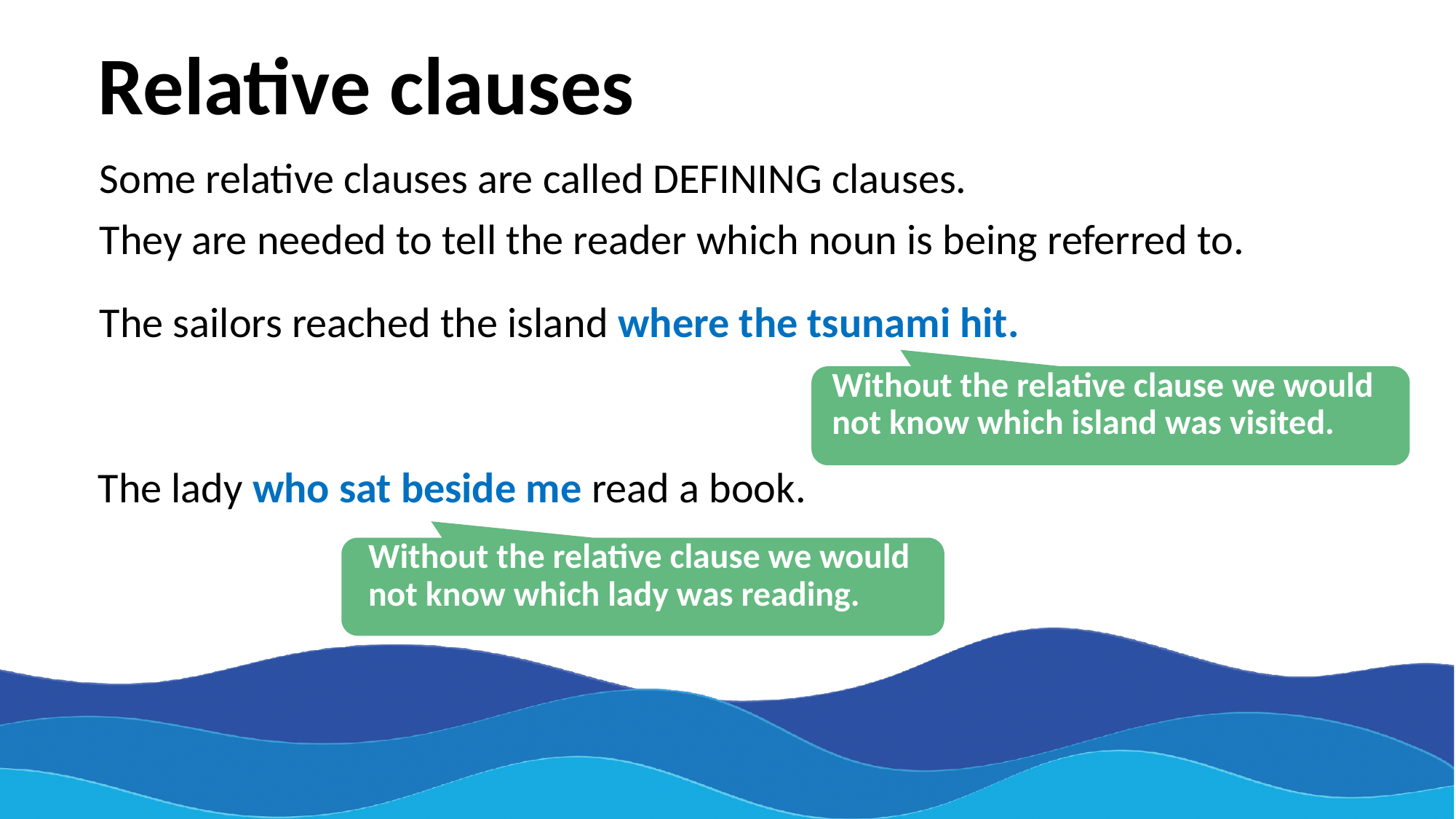

Relative clauses
Some relative clauses are called DEFINING clauses.
They are needed to tell the reader which noun is being referred to.

The sailors reached the island where the tsunami hit.

Without the relative clause we would not know which island was visited.

The lady who sat beside me read a book.

Without the relative clause we would not know which lady was reading.